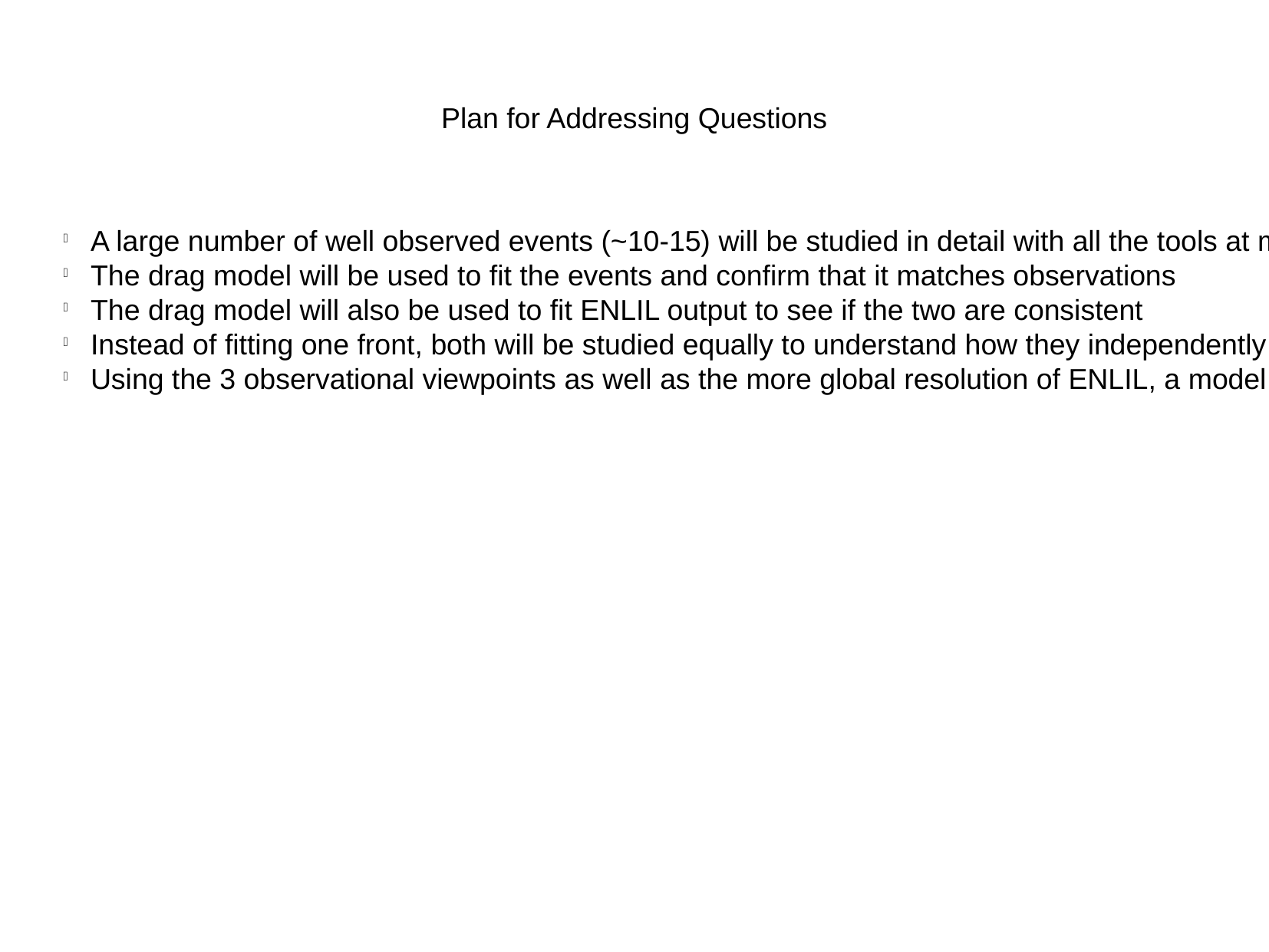

Plan for Addressing Questions
A large number of well observed events (~10-15) will be studied in detail with all the tools at my disposal
The drag model will be used to fit the events and confirm that it matches observations
The drag model will also be used to fit ENLIL output to see if the two are consistent
Instead of fitting one front, both will be studied equally to understand how they independently propagate
Using the 3 observational viewpoints as well as the more global resolution of ENLIL, a model function for describing the full shape of the shock will be determined